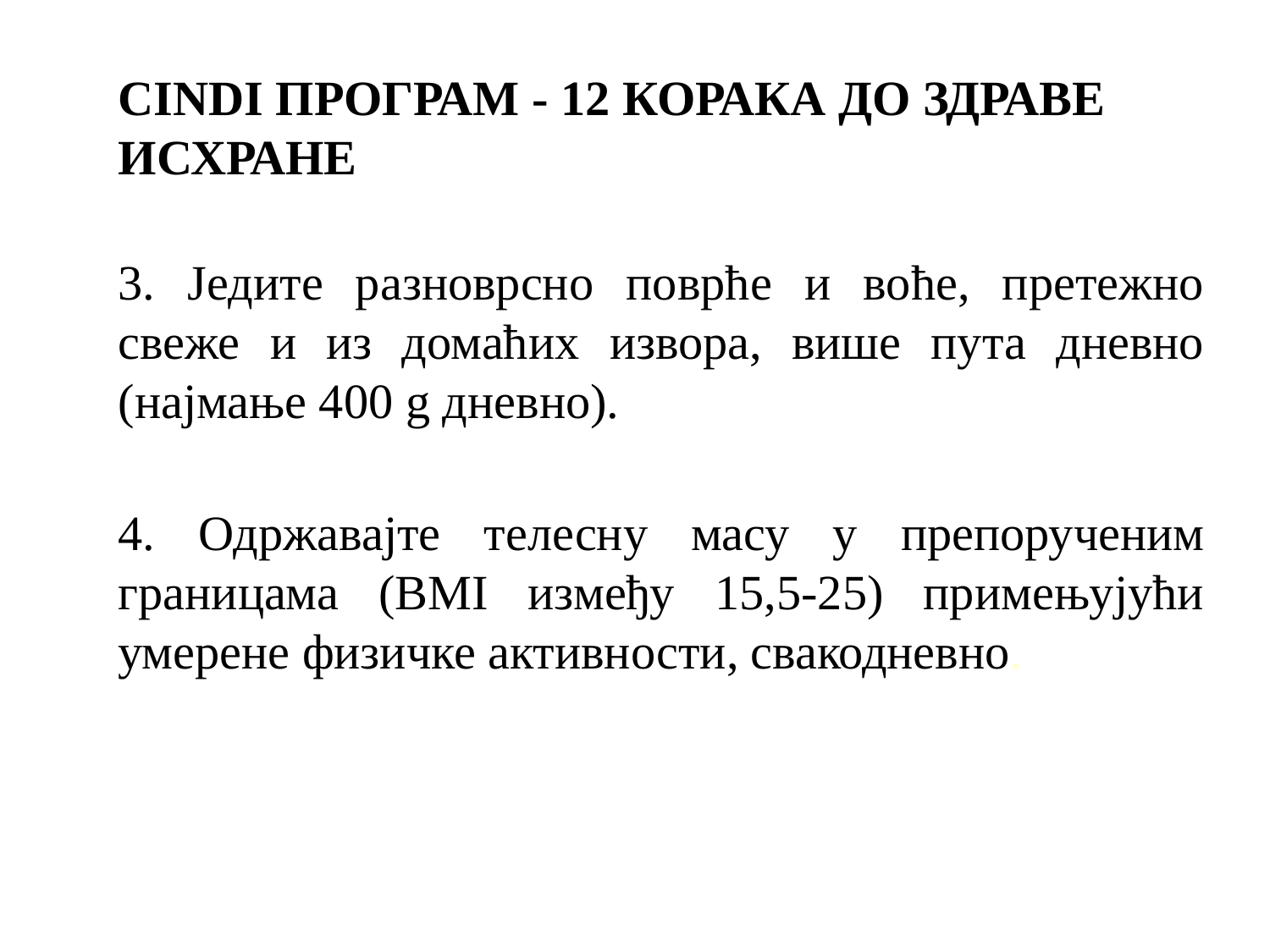

CINDI ПРОГРАМ - 12 КОРАКА ДО ЗДРАВЕ ИСХРАНЕ

3. Једите разноврсно поврће и воће, претежно свеже и из домаћих извора, више пута дневно (најмање 400 g дневно).

4. Одржавајте телесну масу у препорученим границама (BMI између 15,5-25) примењујући умерене физичке активности, свакодневно.